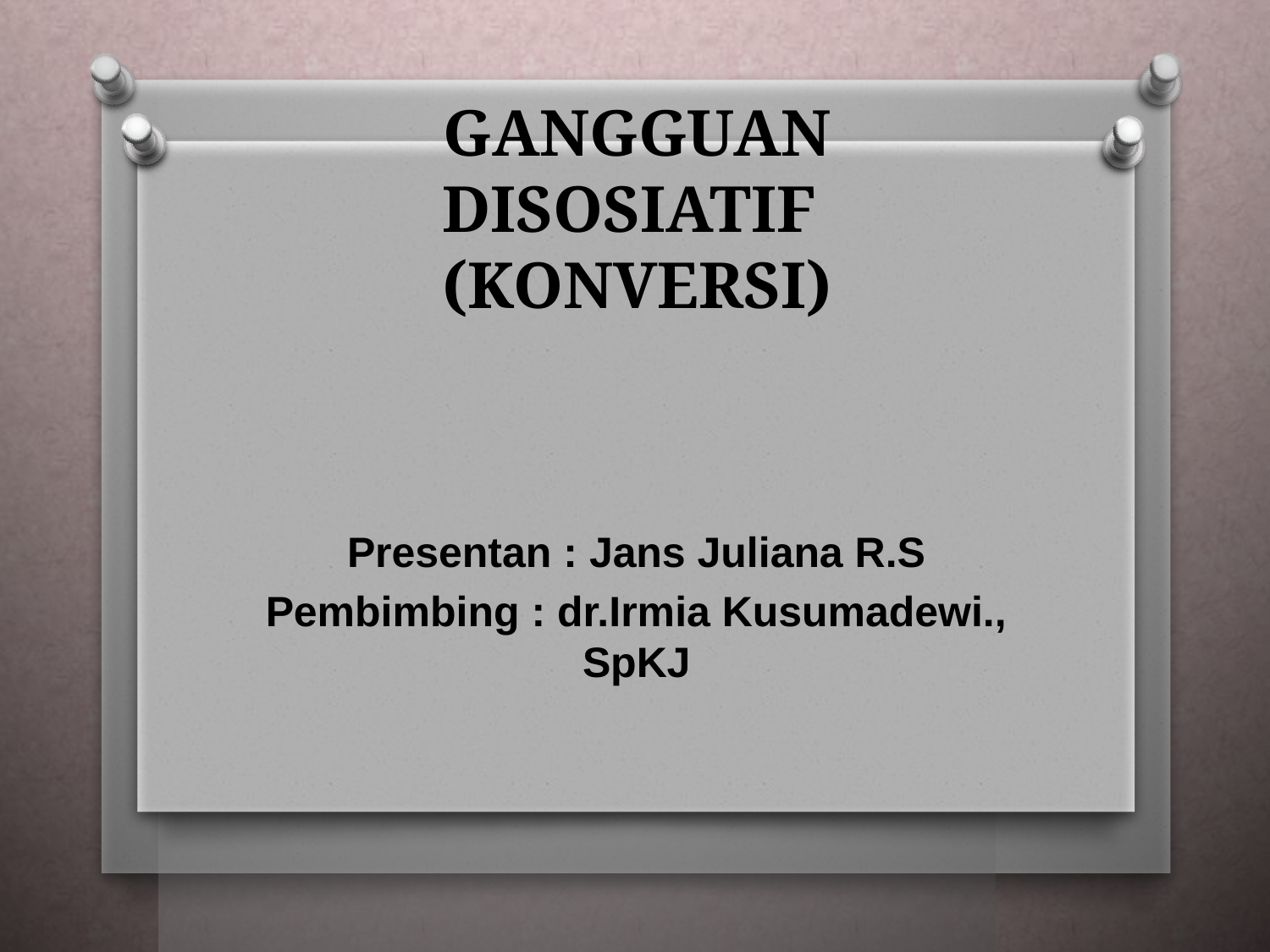

# GANGGUAN DISOSIATIF (KONVERSI)
Presentan : Jans Juliana R.S
Pembimbing : dr.Irmia Kusumadewi., SpKJ